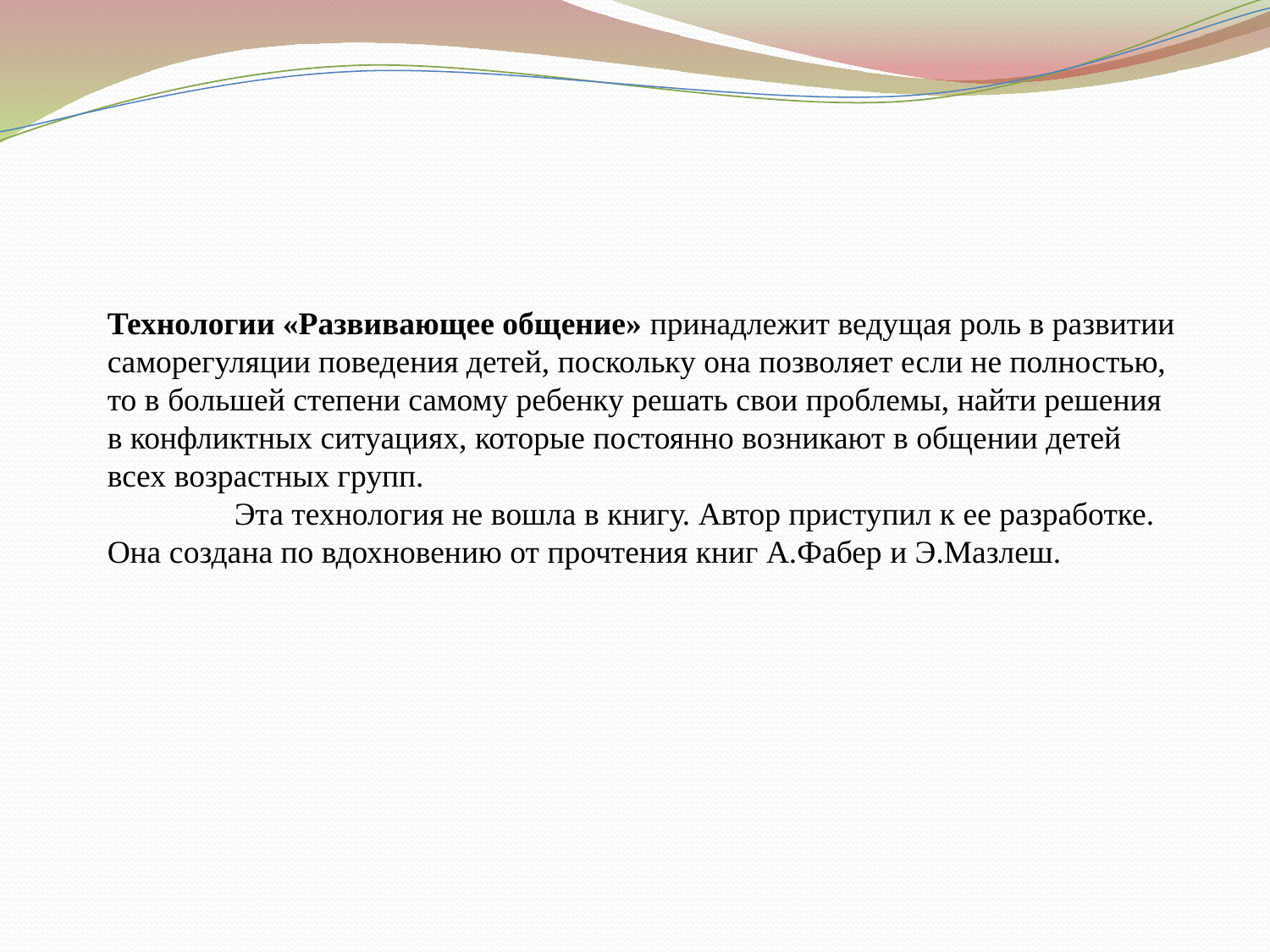

Технологии «Развивающее общение» принадлежит ведущая роль в развитии саморегуляции поведения детей, поскольку она позволяет если не полностью, то в большей степени самому ребенку решать свои проблемы, найти решения в конфликтных ситуациях, которые постоянно возникают в общении детей всех возрастных групп.
	Эта технология не вошла в книгу. Автор приступил к ее разработке. Она создана по вдохновению от прочтения книг А.Фабер и Э.Мазлеш.